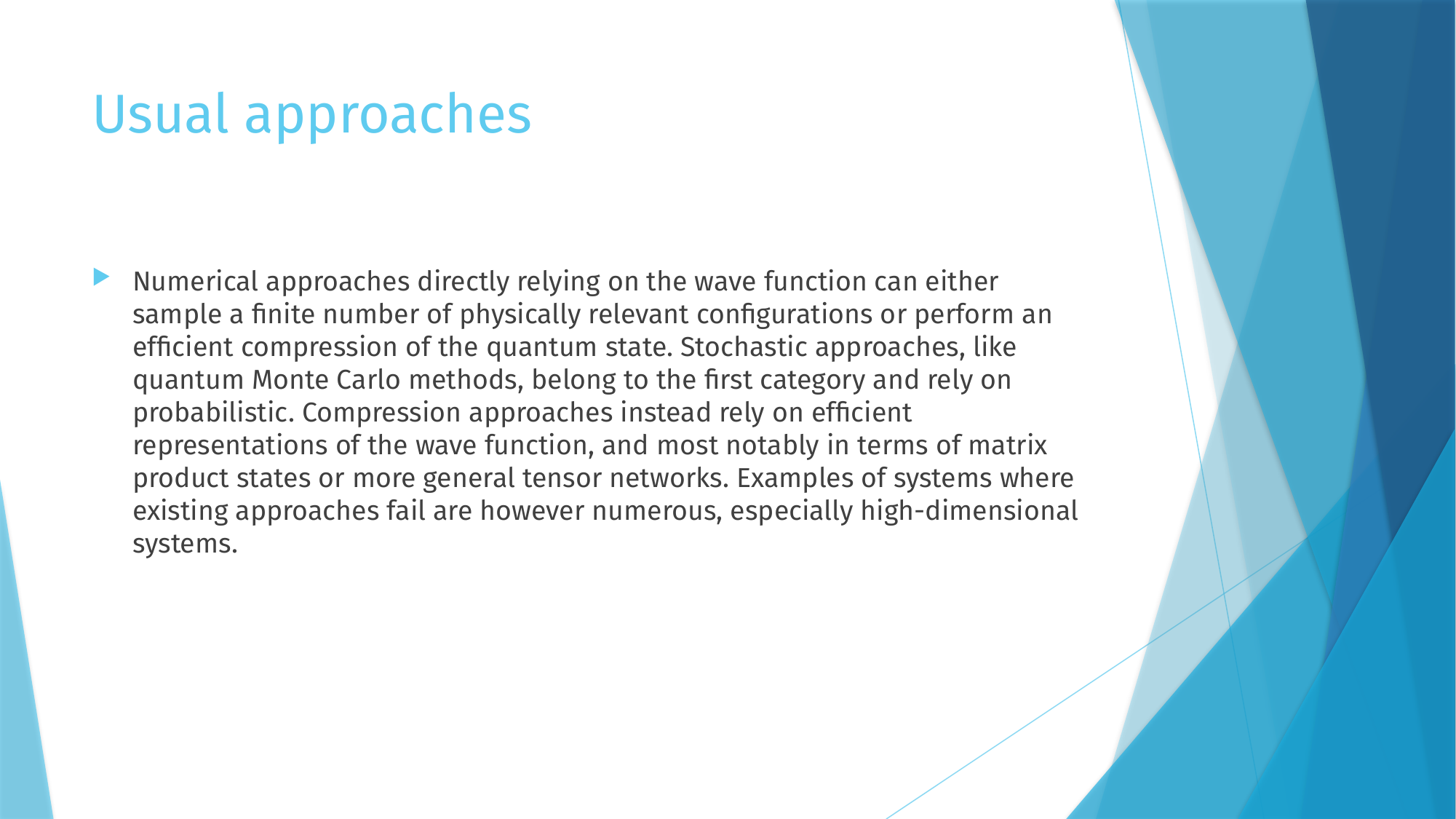

# Usual approaches
Numerical approaches directly relying on the wave function can either sample a finite number of physically relevant configurations or perform an efficient compression of the quantum state. Stochastic approaches, like quantum Monte Carlo methods, belong to the first category and rely on probabilistic. Compression approaches instead rely on efficient representations of the wave function, and most notably in terms of matrix product states or more general tensor networks. Examples of systems where existing approaches fail are however numerous, especially high-dimensional systems.